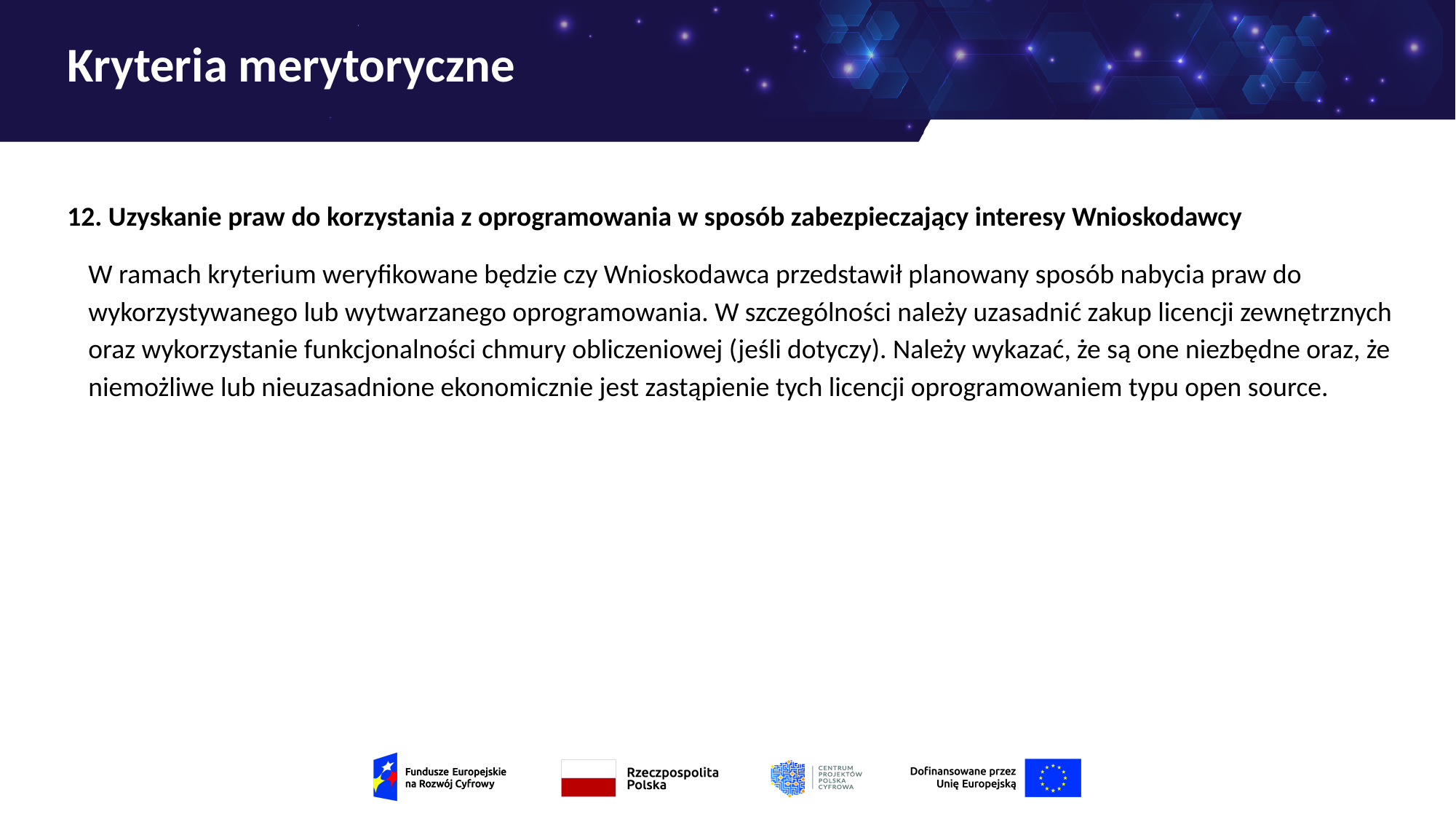

# Kryteria merytoryczne
12. Uzyskanie praw do korzystania z oprogramowania w sposób zabezpieczający interesy Wnioskodawcy
W ramach kryterium weryfikowane będzie czy Wnioskodawca przedstawił planowany sposób nabycia praw do wykorzystywanego lub wytwarzanego oprogramowania. W szczególności należy uzasadnić zakup licencji zewnętrznych oraz wykorzystanie funkcjonalności chmury obliczeniowej (jeśli dotyczy). Należy wykazać, że są one niezbędne oraz, że niemożliwe lub nieuzasadnione ekonomicznie jest zastąpienie tych licencji oprogramowaniem typu open source.